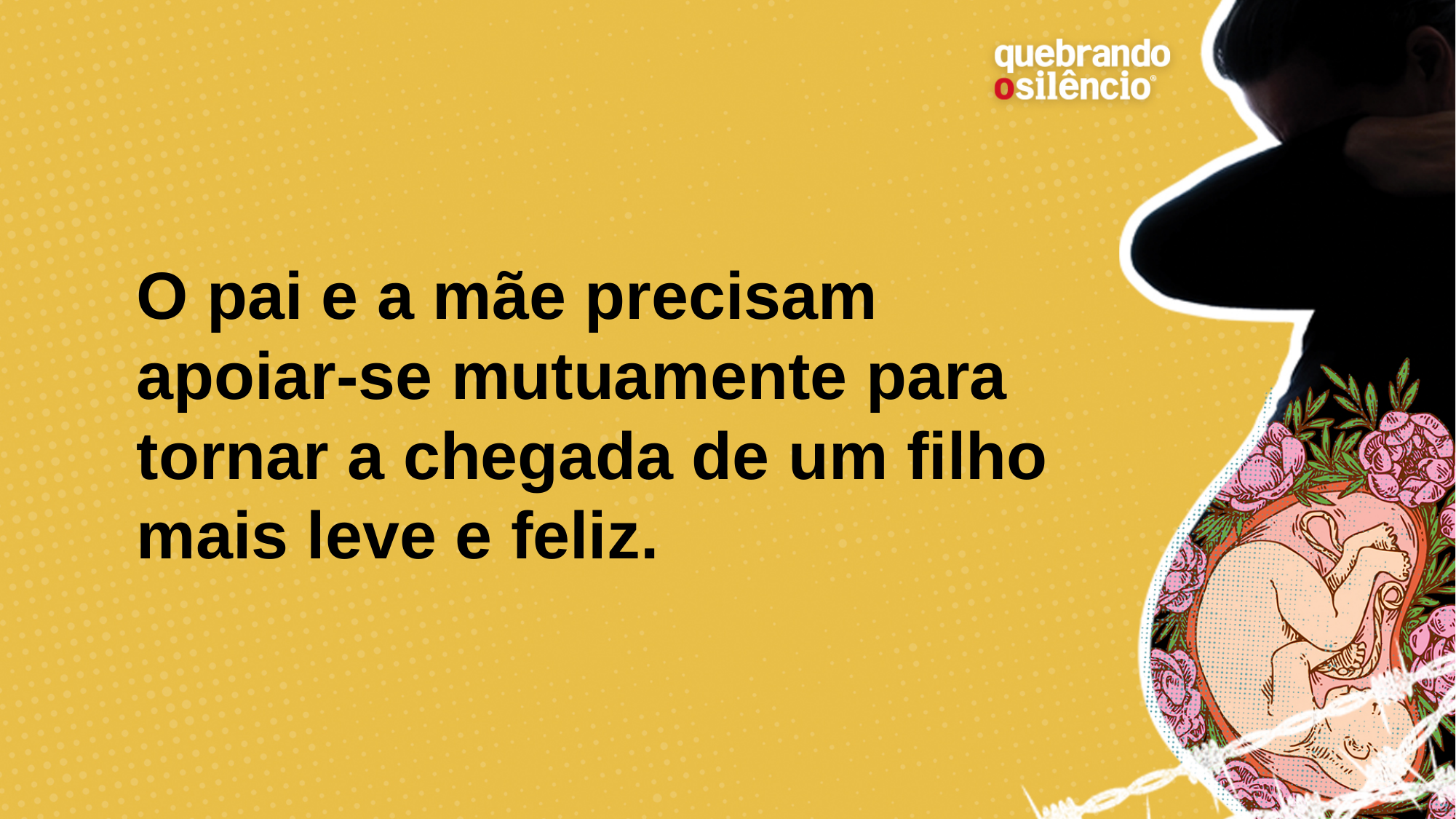

# O pai e a mãe precisam apoiar-se mutuamente para tornar a chegada de um filho mais leve e feliz.